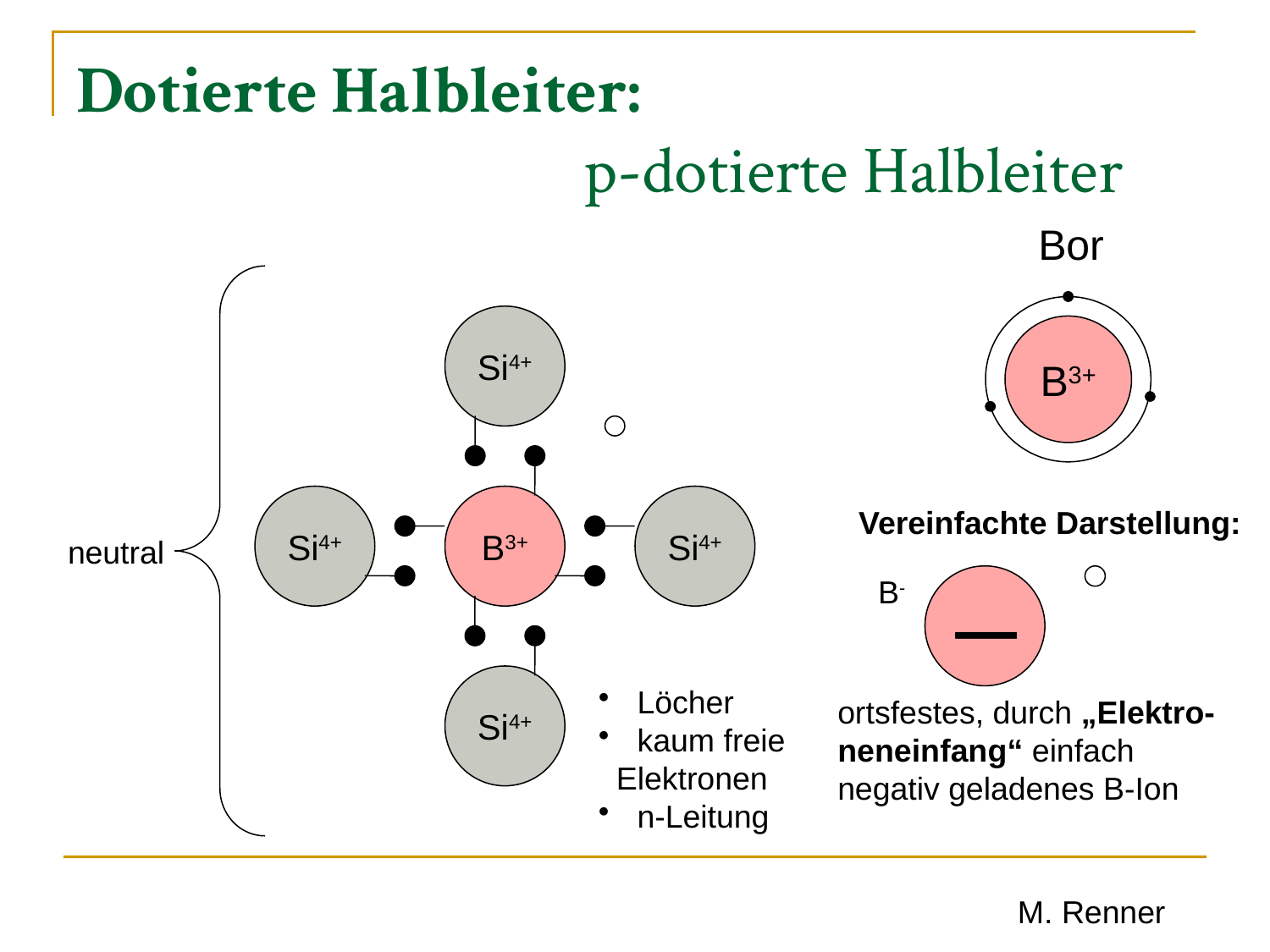

# Dotierte Halbleiter: p-dotierte Halbleiter
Bor

Si4+
B3+

Si4+
B3+
Si4+
Vereinfachte Darstellung:
_

neutral

B-

Si4+
 Löcher
 kaum freie
  Elektronen
 n-Leitung
ortsfestes, durch „Elektro-
neneinfang“ einfach
negativ geladenes B-Ion
M. Renner